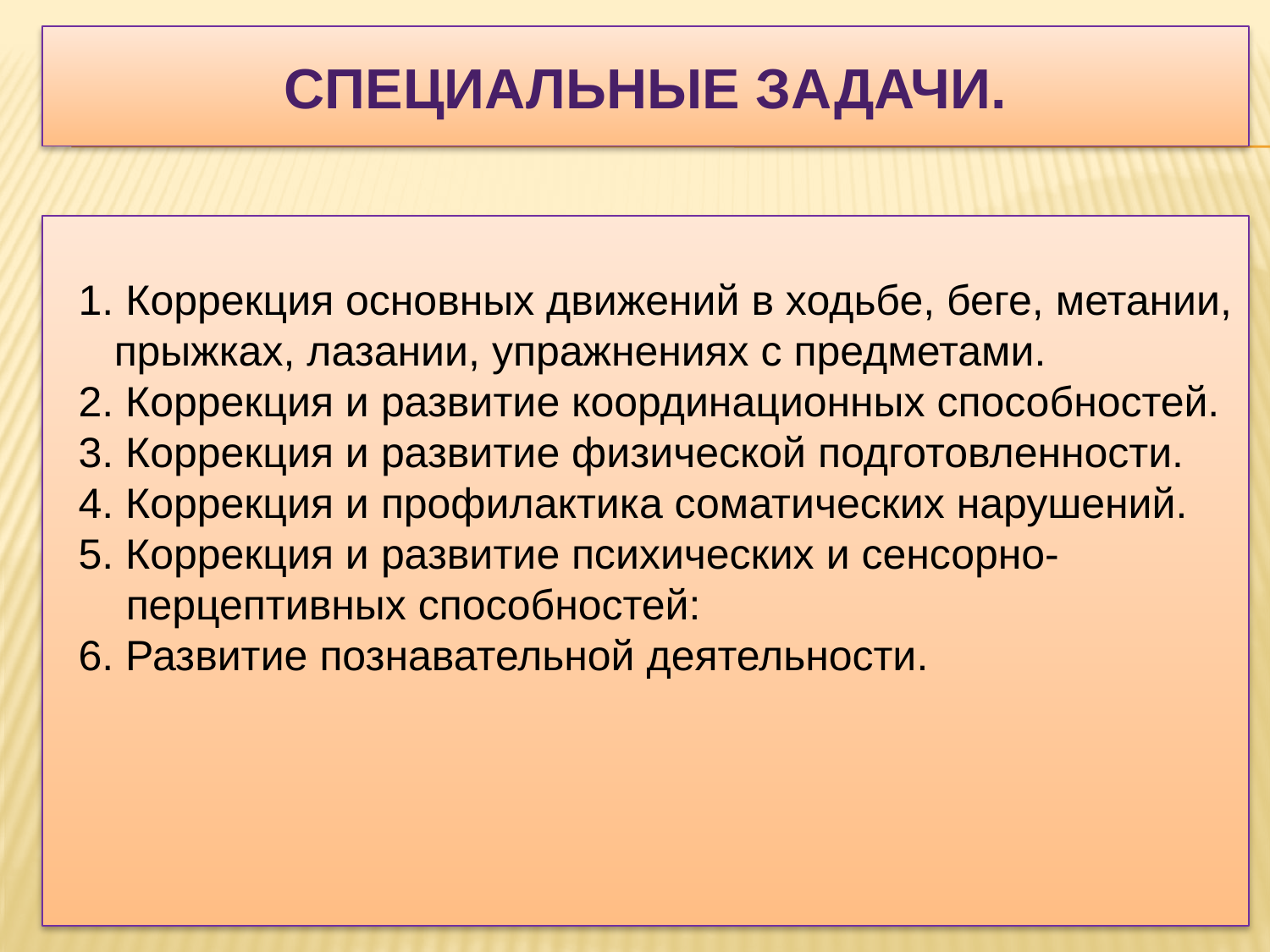

# СПЕЦИАЛЬНЫЕ ЗАДАЧИ.

  1. Коррекция основных движений в ходьбе, беге, метании,
     прыжках, лазании, упражнениях с предметами.
  2. Коррекция и развитие координационных способностей.
  3. Коррекция и развитие физической подготовленности.
  4. Коррекция и профилактика соматических нарушений.
  5. Коррекция и развитие психических и сенсорно-
      перцептивных способностей:
  6. Развитие познавательной деятельности.